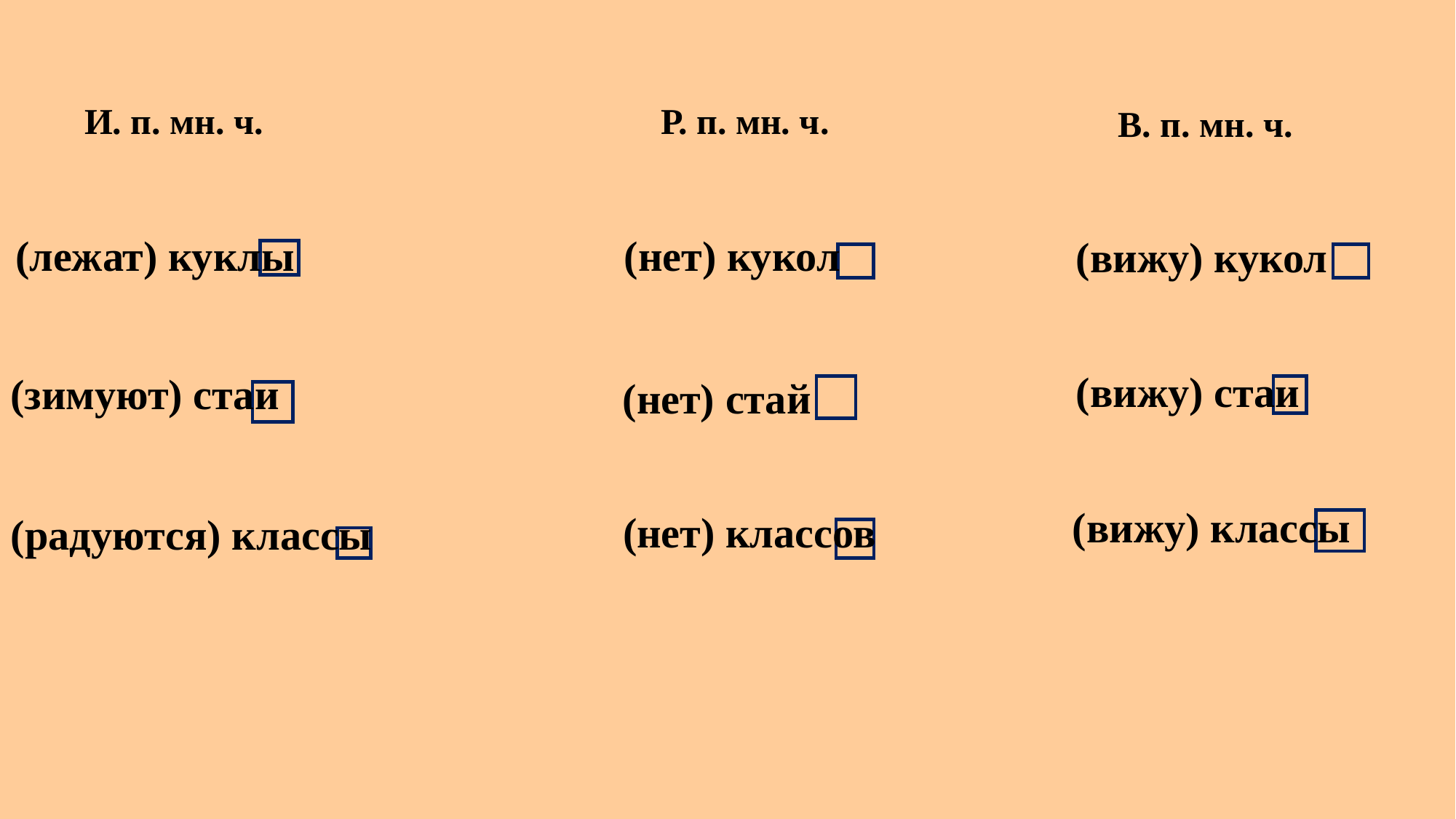

И. п. мн. ч.
Р. п. мн. ч.
В. п. мн. ч.
(лежат) куклы
(нет) кукол
(вижу) кукол

(вижу) стаи
(зимуют) стаи
(нет) стай

(вижу) классы
(нет) классов
(радуются) классы